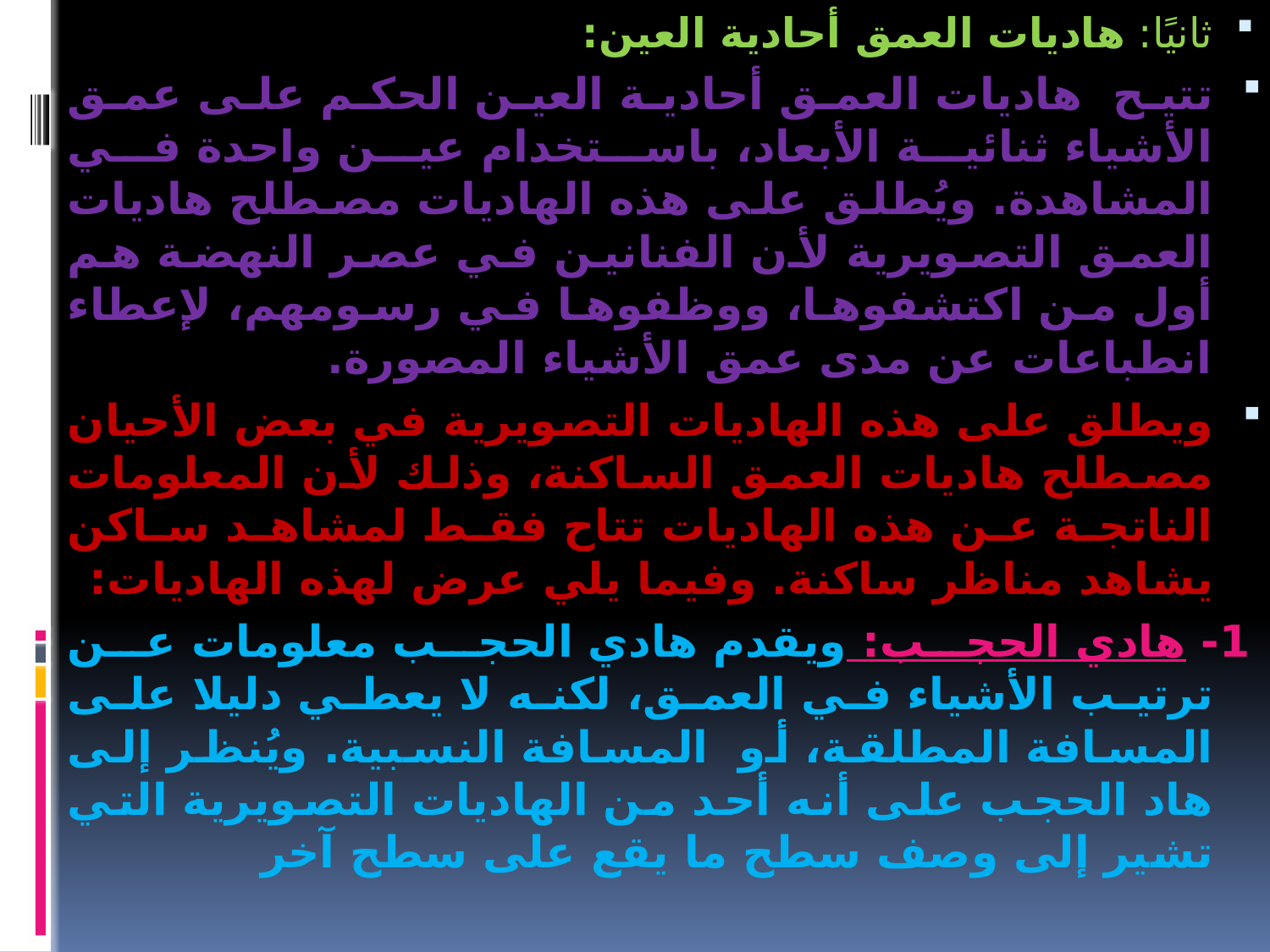

ثانيًا: هاديات العمق أحادية العين:
تتيح  هاديات العمق أحادية العين الحكم على عمق الأشياء ثنائية الأبعاد، باستخدام عين واحدة في المشاهدة. ويُطلق على هذه الهاديات مصطلح هاديات العمق التصويرية لأن الفنانين في عصر النهضة هم أول من اكتشفوها، ووظفوها في رسومهم، لإعطاء انطباعات عن مدى عمق الأشياء المصورة.
ويطلق على هذه الهاديات التصويرية في بعض الأحيان مصطلح هاديات العمق الساكنة، وذلك لأن المعلومات الناتجة عن هذه الهاديات تتاح فقط لمشاهد ساكن يشاهد مناظر ساكنة. وفيما يلي عرض لهذه الهاديات:
1- هادي الحجب: ويقدم هادي الحجب معلومات عن ترتيب الأشياء في العمق، لكنه لا يعطي دليلا على المسافة المطلقة، أو  المسافة النسبية. ويُنظر إلى هاد الحجب على أنه أحد من الهاديات التصويرية التي تشير إلى وصف سطح ما يقع على سطح آخر